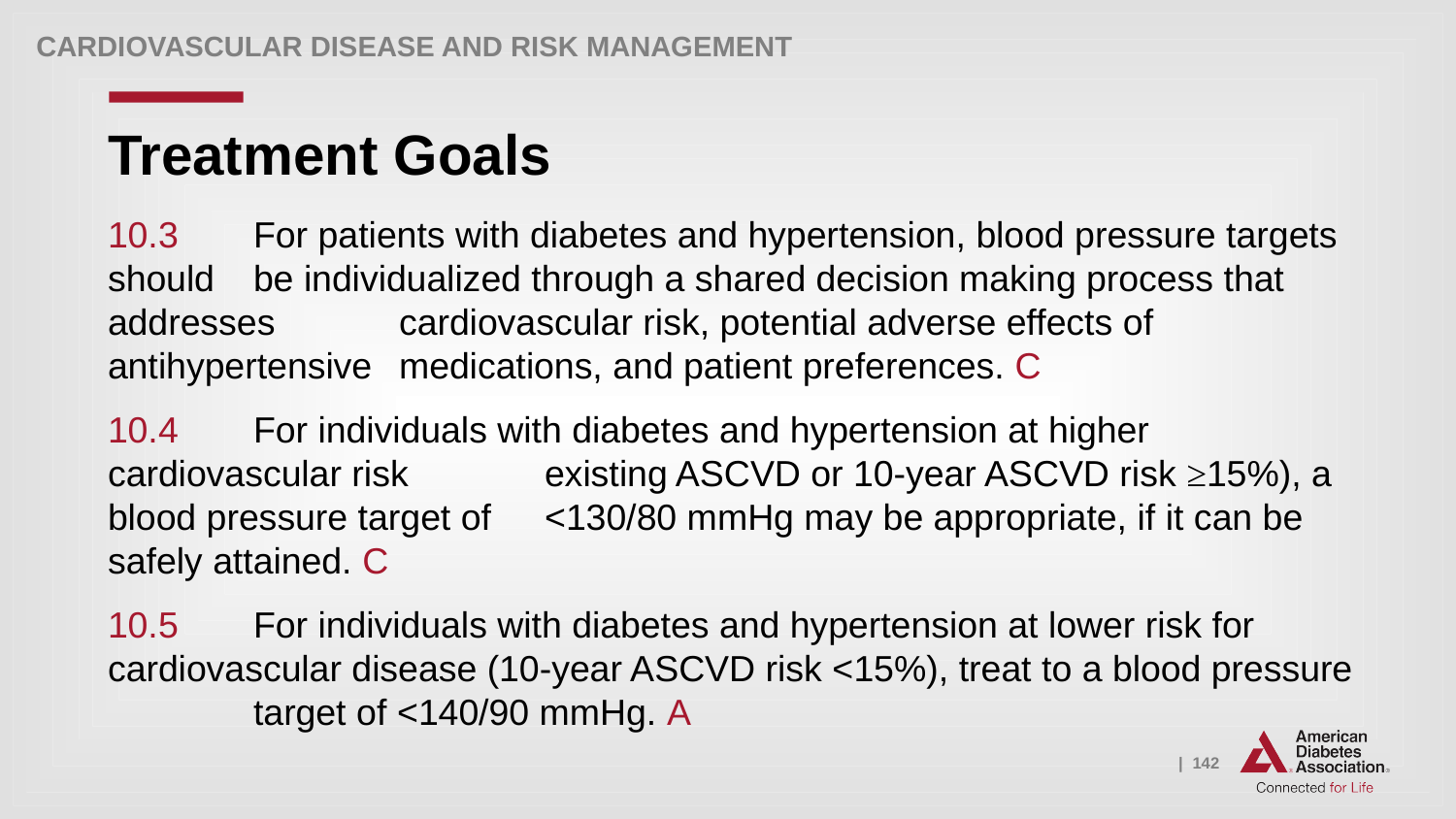

Cardiovascular Disease and Risk Management
# Treatment Goals
10.3 	For patients with diabetes and hypertension, blood pressure targets should 	be individualized through a shared decision making process that addresses 	cardiovascular risk, potential adverse effects of antihypertensive 	medications, and patient preferences. C
10.4 	For individuals with diabetes and hypertension at higher cardiovascular risk 	existing ASCVD or 10-year ASCVD risk ≥15%), a blood pressure target of 	<130/80 mmHg may be appropriate, if it can be safely attained. C
10.5 	For individuals with diabetes and hypertension at lower risk for 	cardiovascular disease (10-year ASCVD risk <15%), treat to a blood pressure 	target of <140/90 mmHg. A